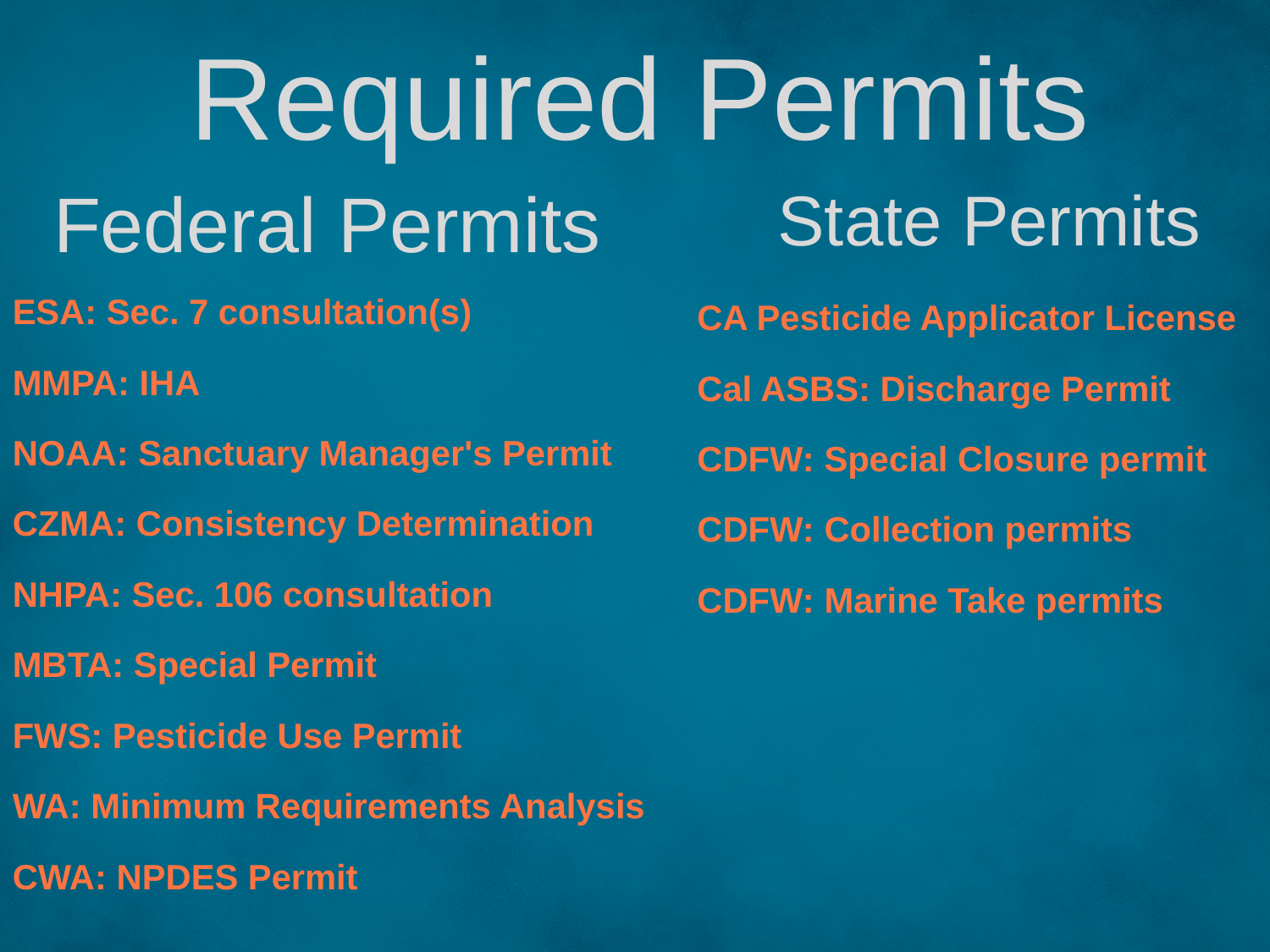

Required Permits
Federal Permits
State Permits
ESA: Sec. 7 consultation(s)

MMPA: IHA

NOAA: Sanctuary Manager's Permit

CZMA: Consistency Determination

NHPA: Sec. 106 consultation

MBTA: Special Permit

FWS: Pesticide Use Permit

WA: Minimum Requirements Analysis

CWA: NPDES Permit
CA Pesticide Applicator License

Cal ASBS: Discharge Permit

CDFW: Special Closure permit

CDFW: Collection permits

CDFW: Marine Take permits